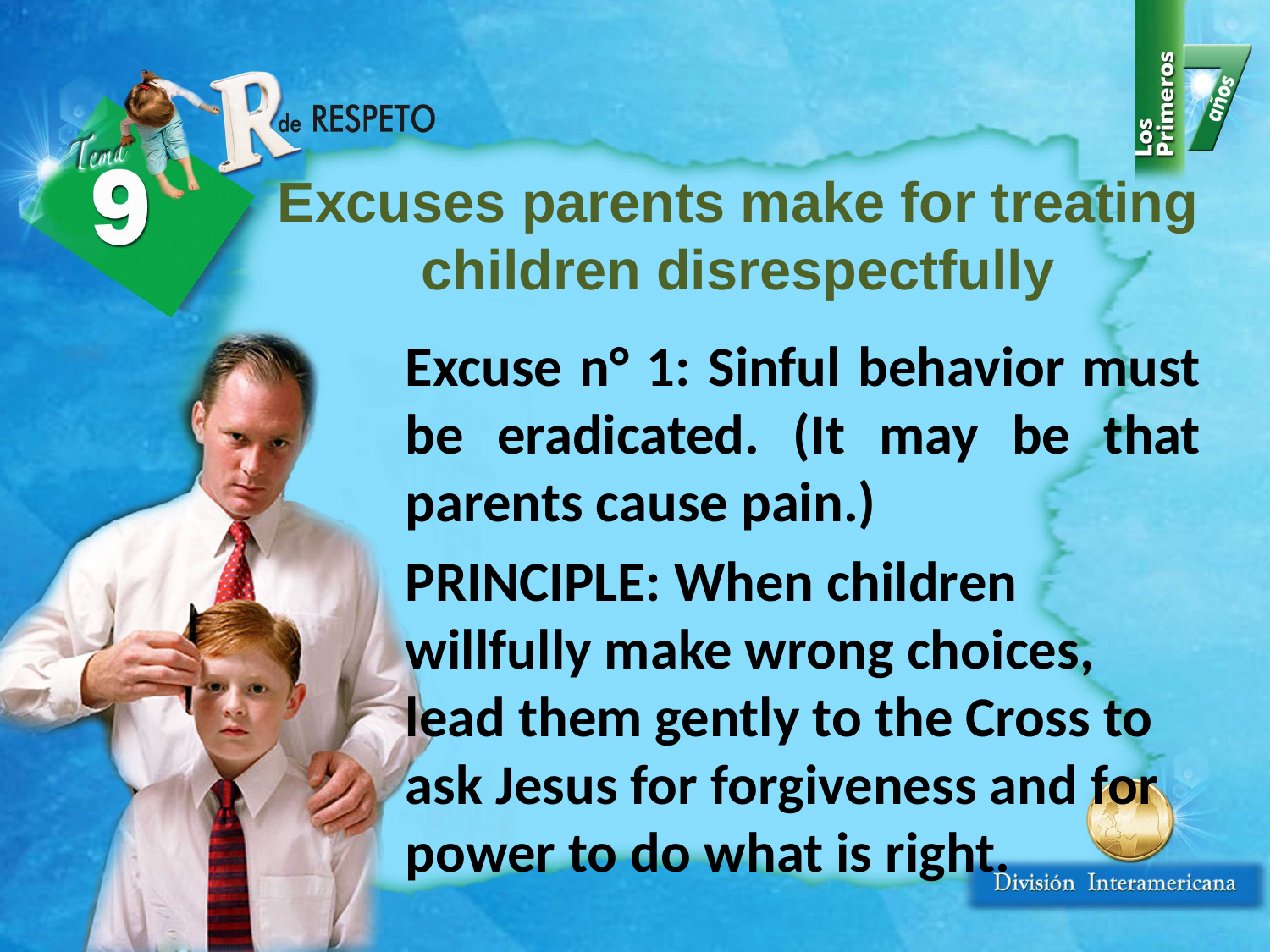

# Excuses parents make for treating children disrespectfully
	Excuse n° 1: Sinful behavior must be eradicated. (It may be that parents cause pain.)
	PRINCIPLE: When children willfully make wrong choices, lead them gently to the Cross to ask Jesus for forgiveness and for power to do what is right.